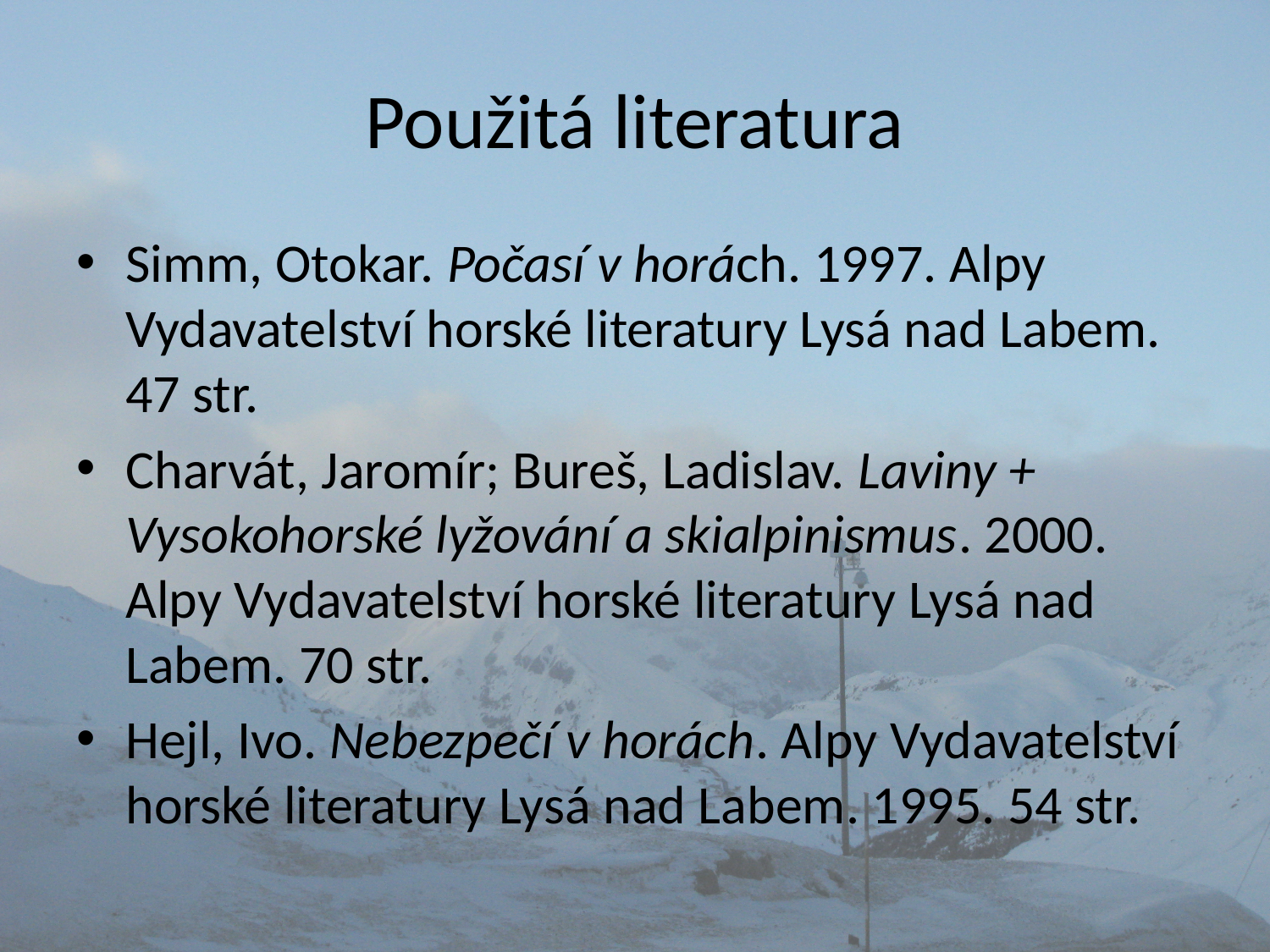

# Použitá literatura
Simm, Otokar. Počasí v horách. 1997. Alpy Vydavatelství horské literatury Lysá nad Labem. 47 str.
Charvát, Jaromír; Bureš, Ladislav. Laviny + Vysokohorské lyžování a skialpinismus. 2000. Alpy Vydavatelství horské literatury Lysá nad Labem. 70 str.
Hejl, Ivo. Nebezpečí v horách. Alpy Vydavatelství horské literatury Lysá nad Labem. 1995. 54 str.